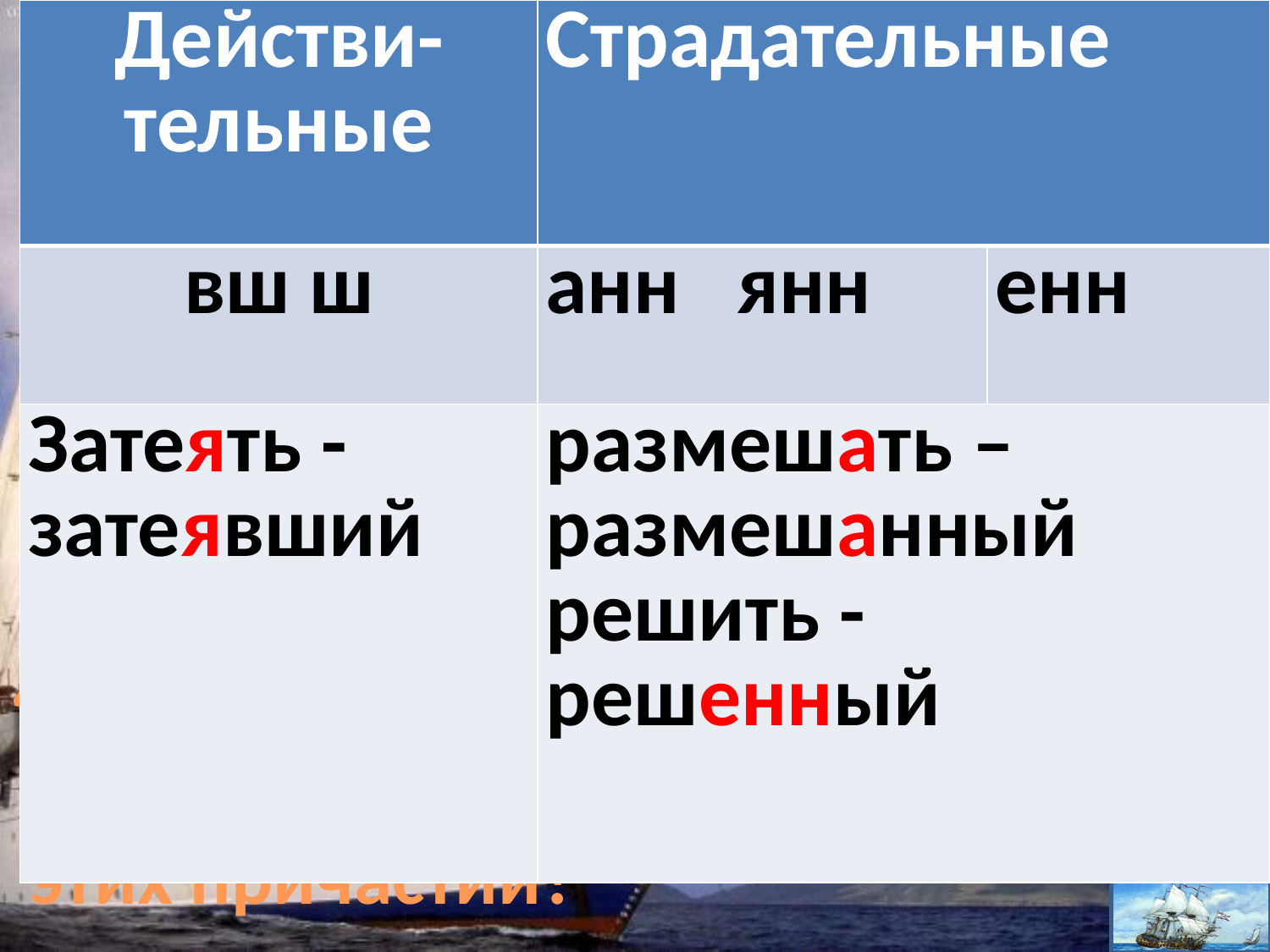

Причастия прошедшего времени
| Действи-тельные | Страдательные |  |
| --- | --- | --- |
| вш ш | анн янн | енн |
| Затеять - затеявший | размешать – размешанный решить - решенный |  |
1.Приведите примеры
2.От чего зависит написание гласных
 в суффиксах этих причастий?
(от начальной формы глагола)
3. Назовите эти суффиксы
4.Расскажите 2 правила написания
 гласных перед суффиксами
 этих причастий?